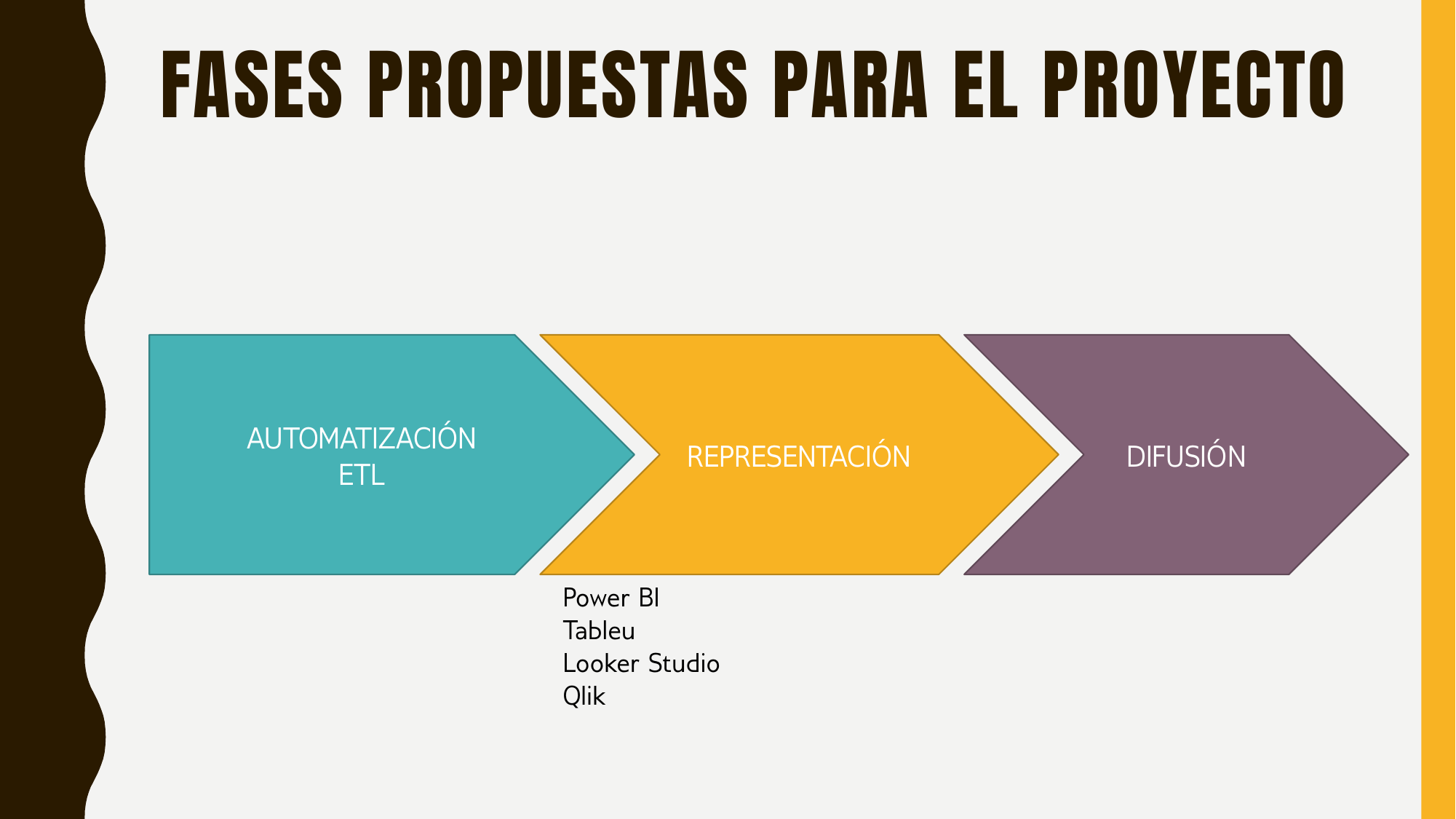

# Fases propuestas PARA EL proyecto
AUTOMATIZACIÓN
ETL
REPRESENTACIÓN
DIFUSIÓN
Power BI
Tableu
Looker Studio
Qlik